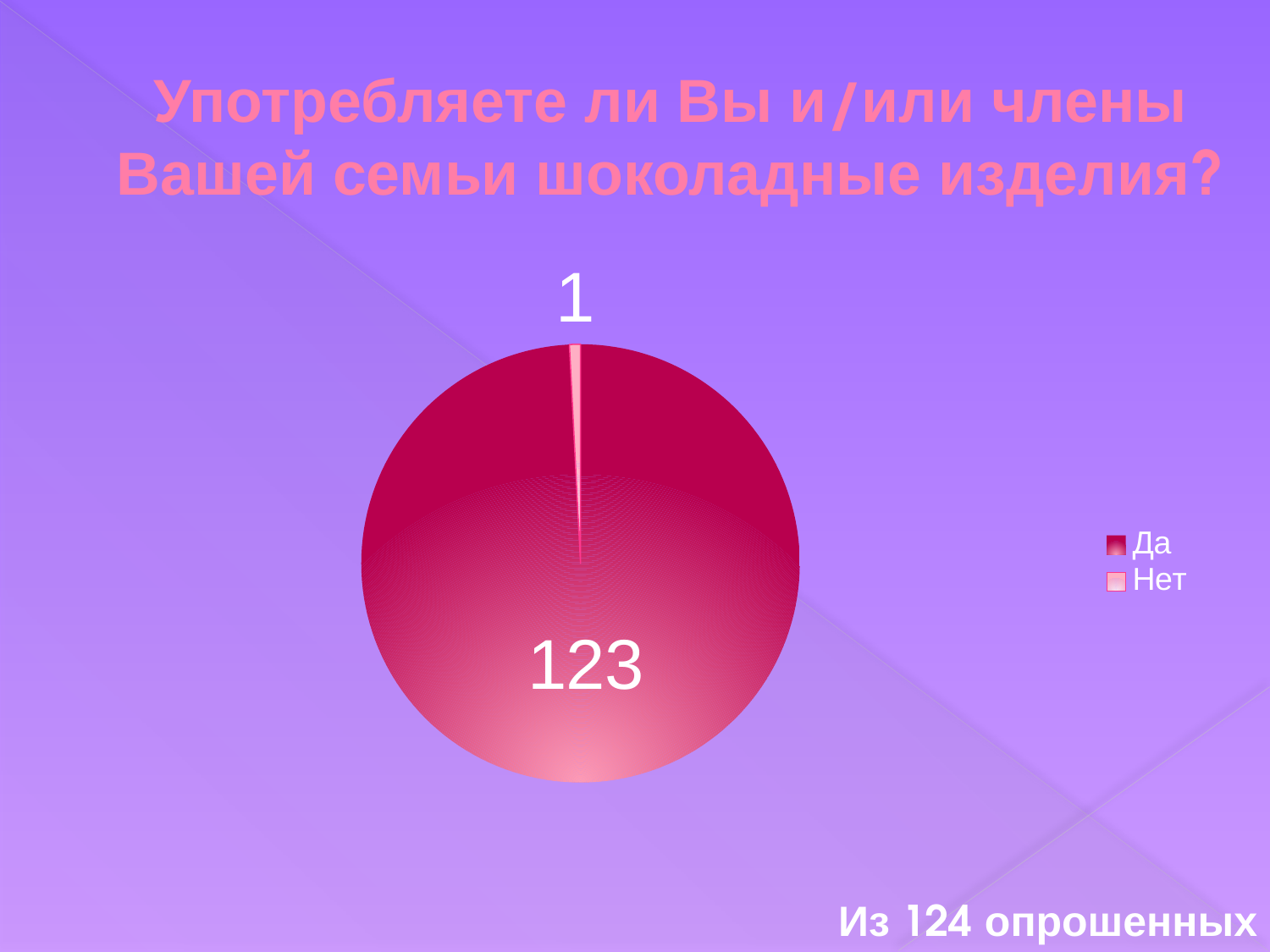

# Употребляете ли Вы и/или члены Вашей семьи шоколадные изделия?

### Chart

| Category | Столбец1 |
|---|---|
| Да | 123.0 |
| Нет | 1.0 |
Из 124 опрошенных